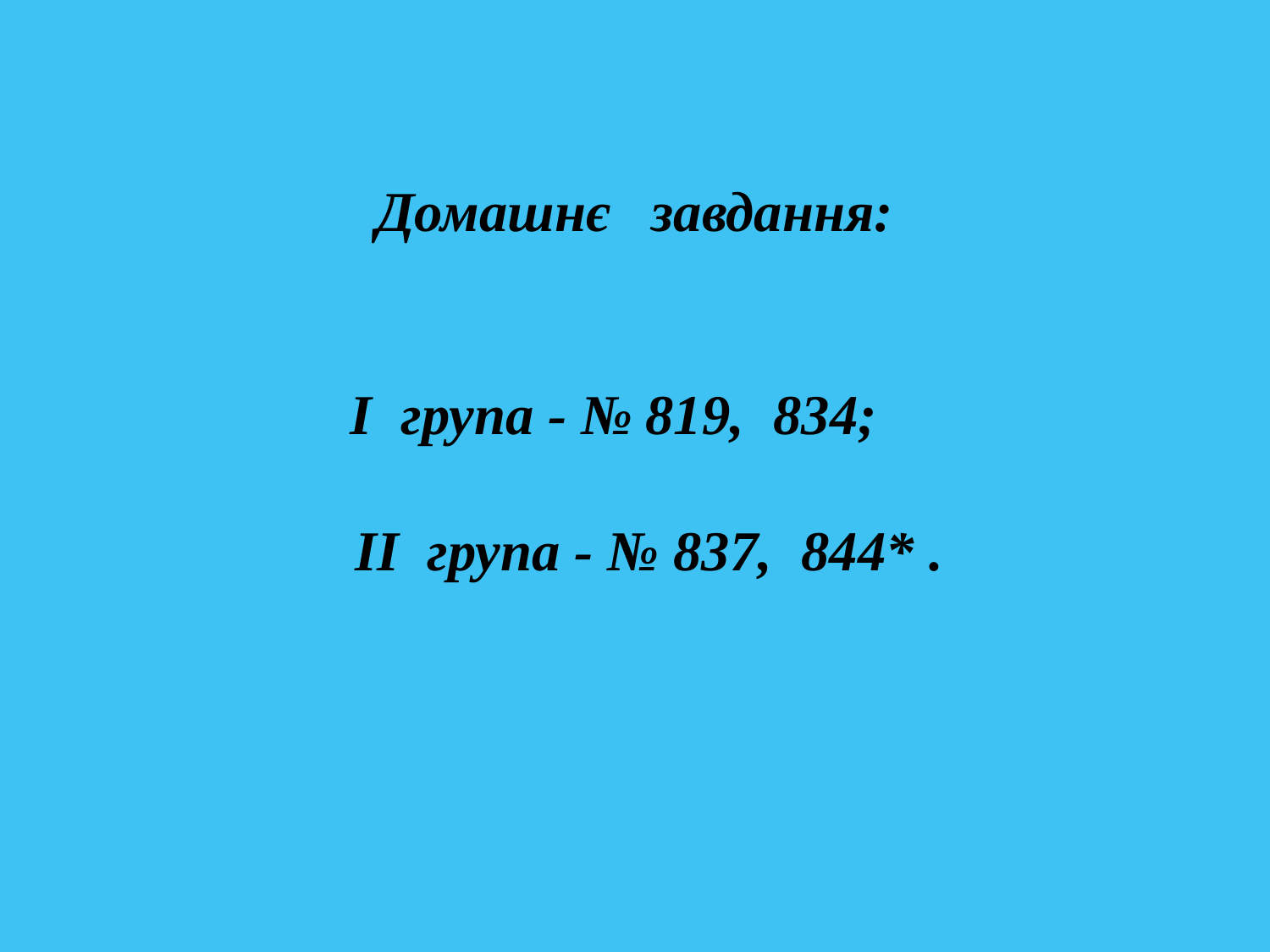

# Домашнє   завдання: І  група - № 819,  834; ІІ  група - № 837,  844* .